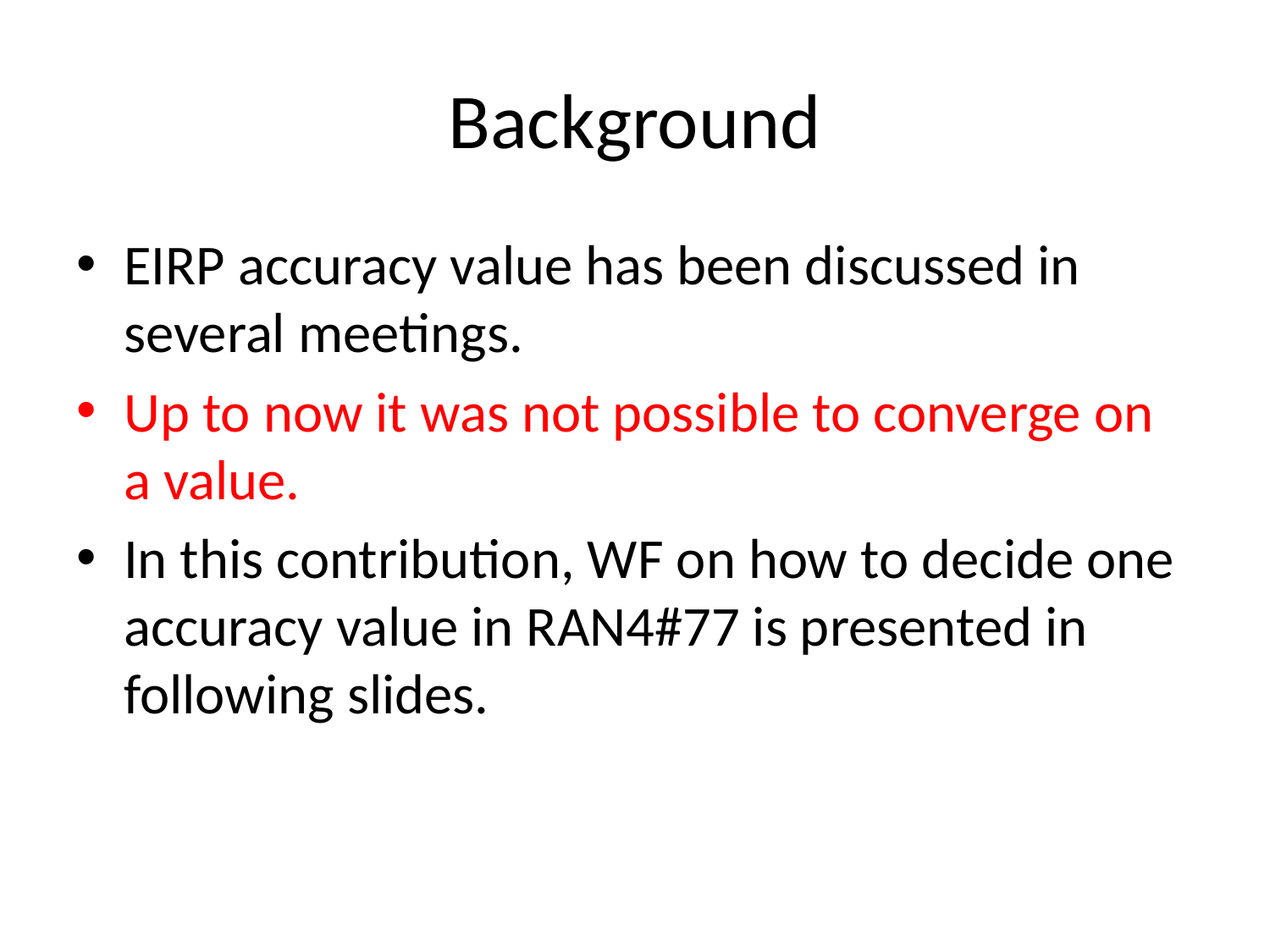

# Background
EIRP accuracy value has been discussed in several meetings.
Up to now it was not possible to converge on a value.
In this contribution, WF on how to decide one accuracy value in RAN4#77 is presented in following slides.